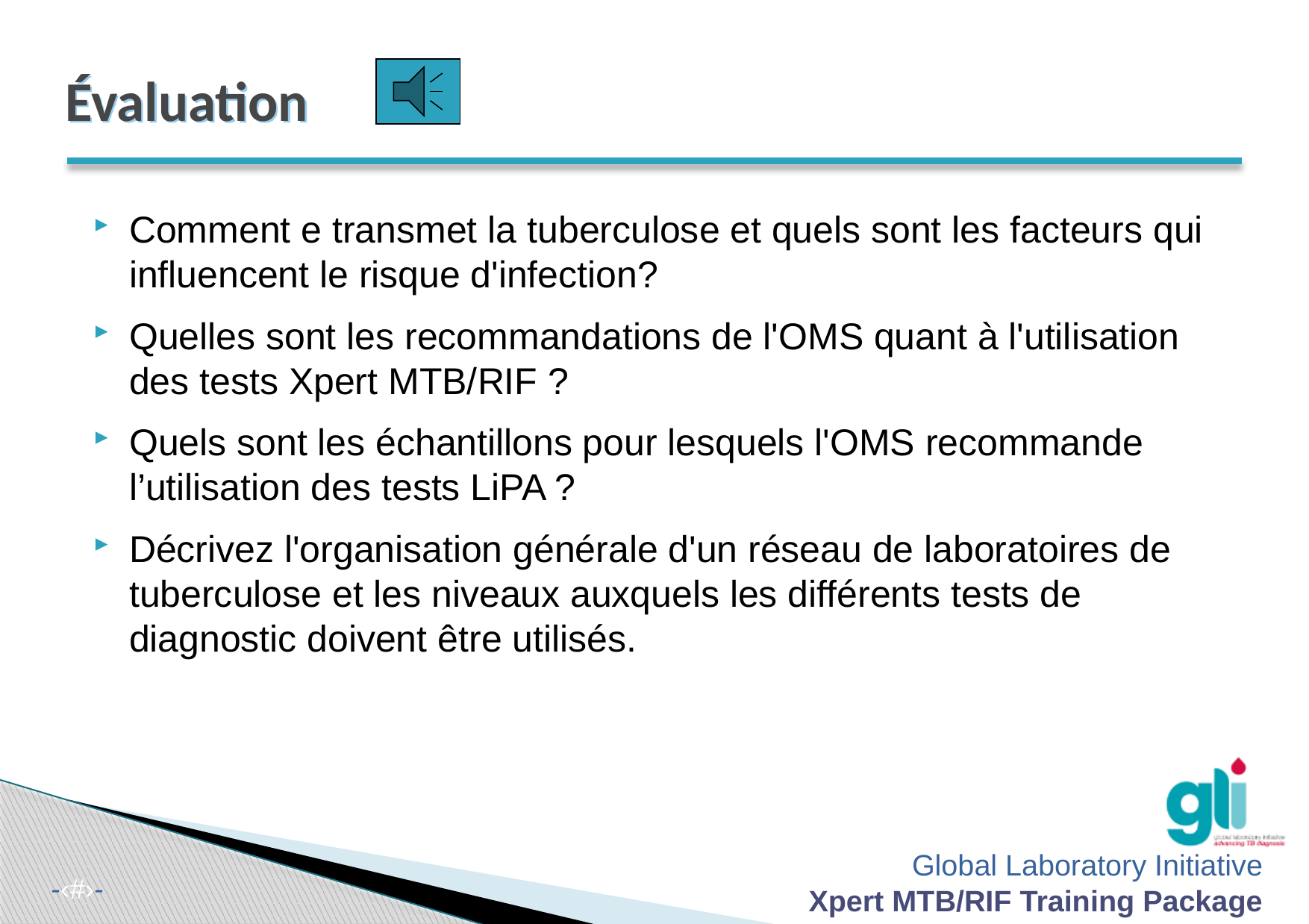

# Évaluation

Comment e transmet la tuberculose et quels sont les facteurs qui influencent le risque d'infection?
Quelles sont les recommandations de l'OMS quant à l'utilisation des tests Xpert MTB/RIF ?
Quels sont les échantillons pour lesquels l'OMS recommande l’utilisation des tests LiPA ?
Décrivez l'organisation générale d'un réseau de laboratoires de tuberculose et les niveaux auxquels les différents tests de diagnostic doivent être utilisés.